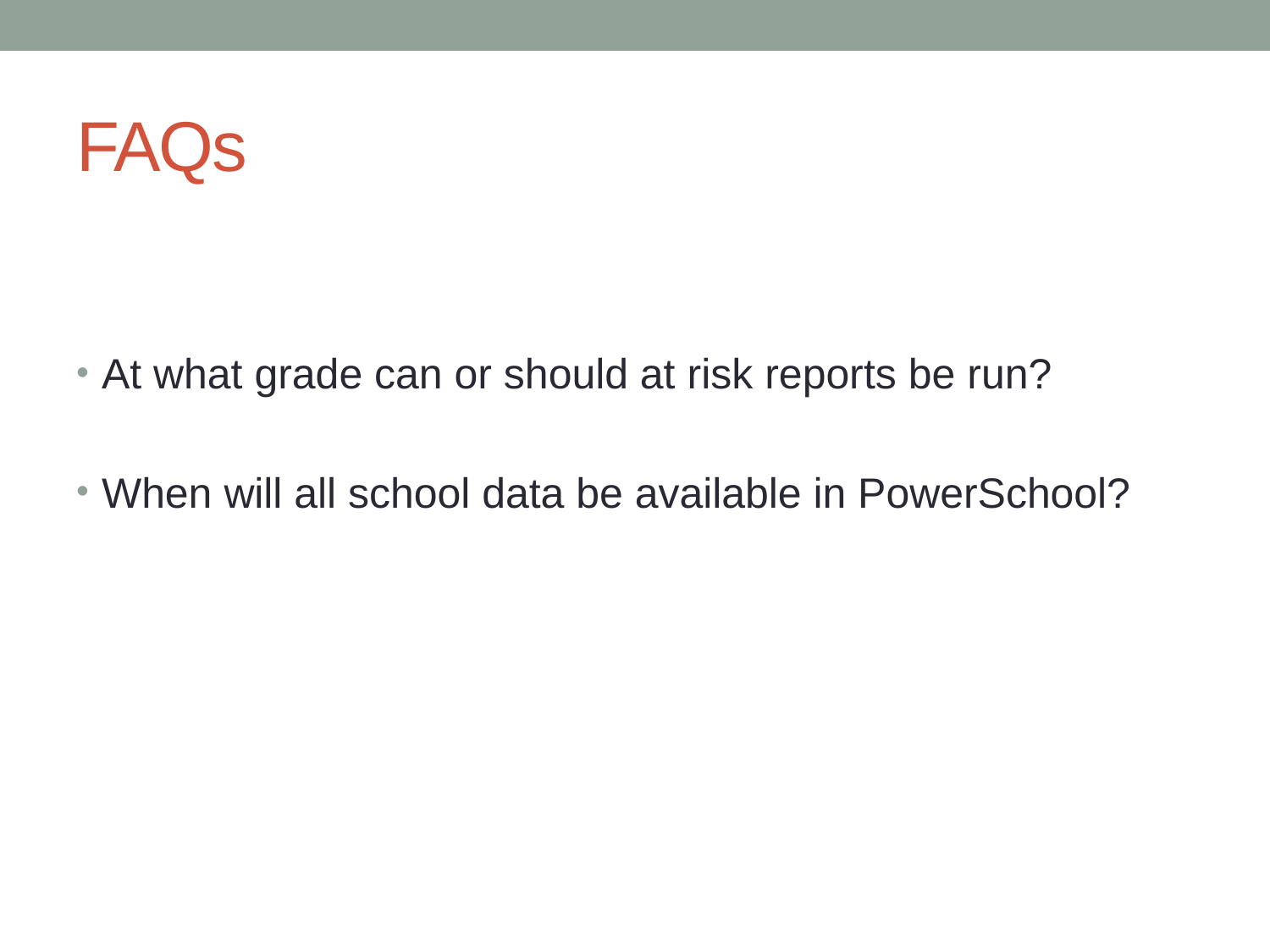

# FAQs

At what grade can or should at risk reports be run?

When will all school data be available in PowerSchool?